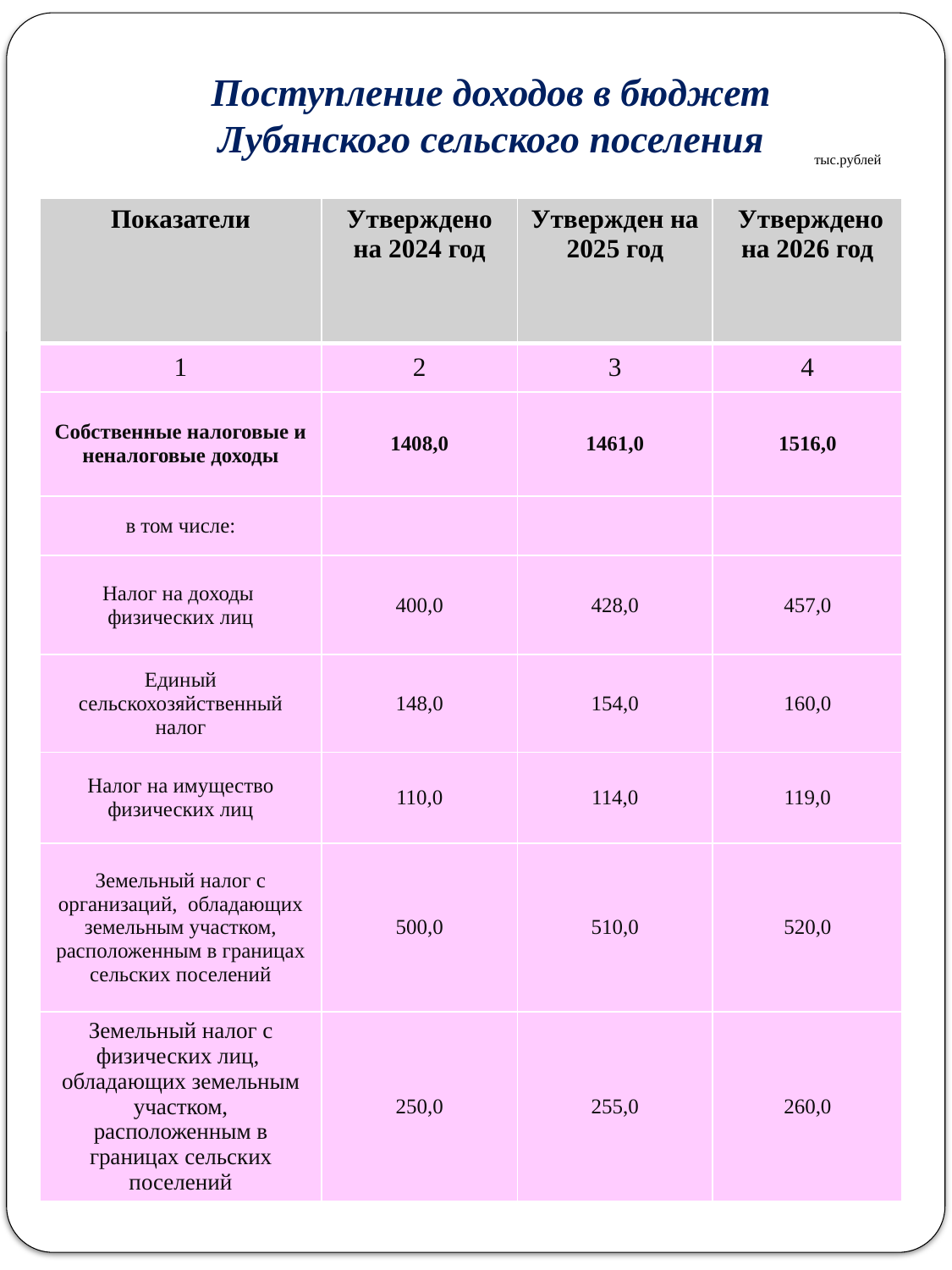

Поступление доходов в бюджет
Лубянского сельского поселения
тыс.рублей
| Показатели | Утверждено на 2024 год | Утвержден на 2025 год | Утверждено на 2026 год |
| --- | --- | --- | --- |
| 1 | 2 | 3 | 4 |
| Собственные налоговые и неналоговые доходы | 1408,0 | 1461,0 | 1516,0 |
| в том числе: |  |  |  |
| Налог на доходы физических лиц | 400,0 | 428,0 | 457,0 |
| Единый сельскохозяйственный налог | 148,0 | 154,0 | 160,0 |
| Налог на имущество физических лиц | 110,0 | 114,0 | 119,0 |
| Земельный налог с организаций, обладающих земельным участком, расположенным в границах сельских поселений | 500,0 | 510,0 | 520,0 |
| Земельный налог с физических лиц, обладающих земельным участком, расположенным в границах сельских поселений | 250,0 | 255,0 | 260,0 |